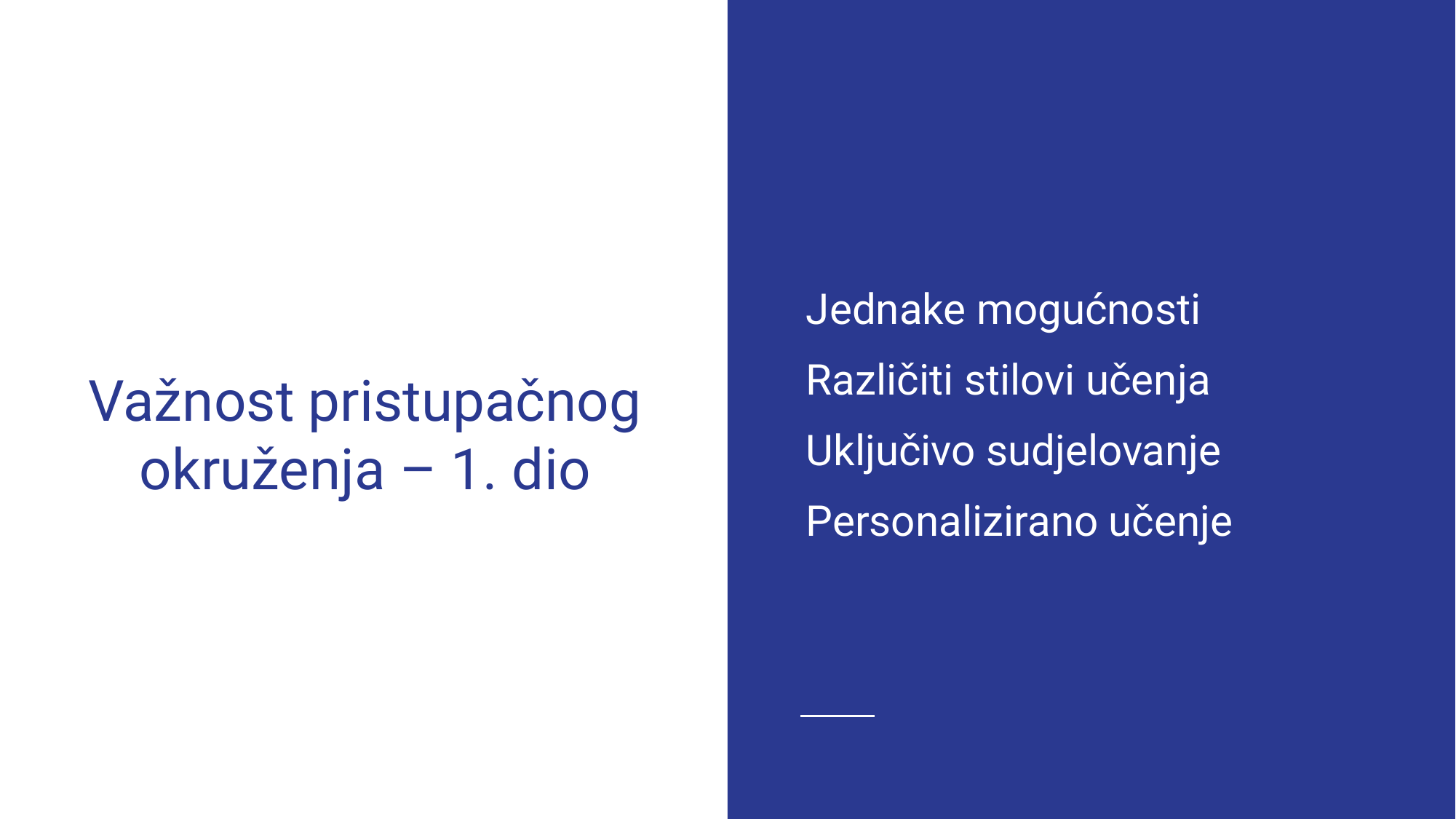

Jednake mogućnosti
Različiti stilovi učenja
Uključivo sudjelovanje
Personalizirano učenje
# Važnost pristupačnog okruženja – 1. dio